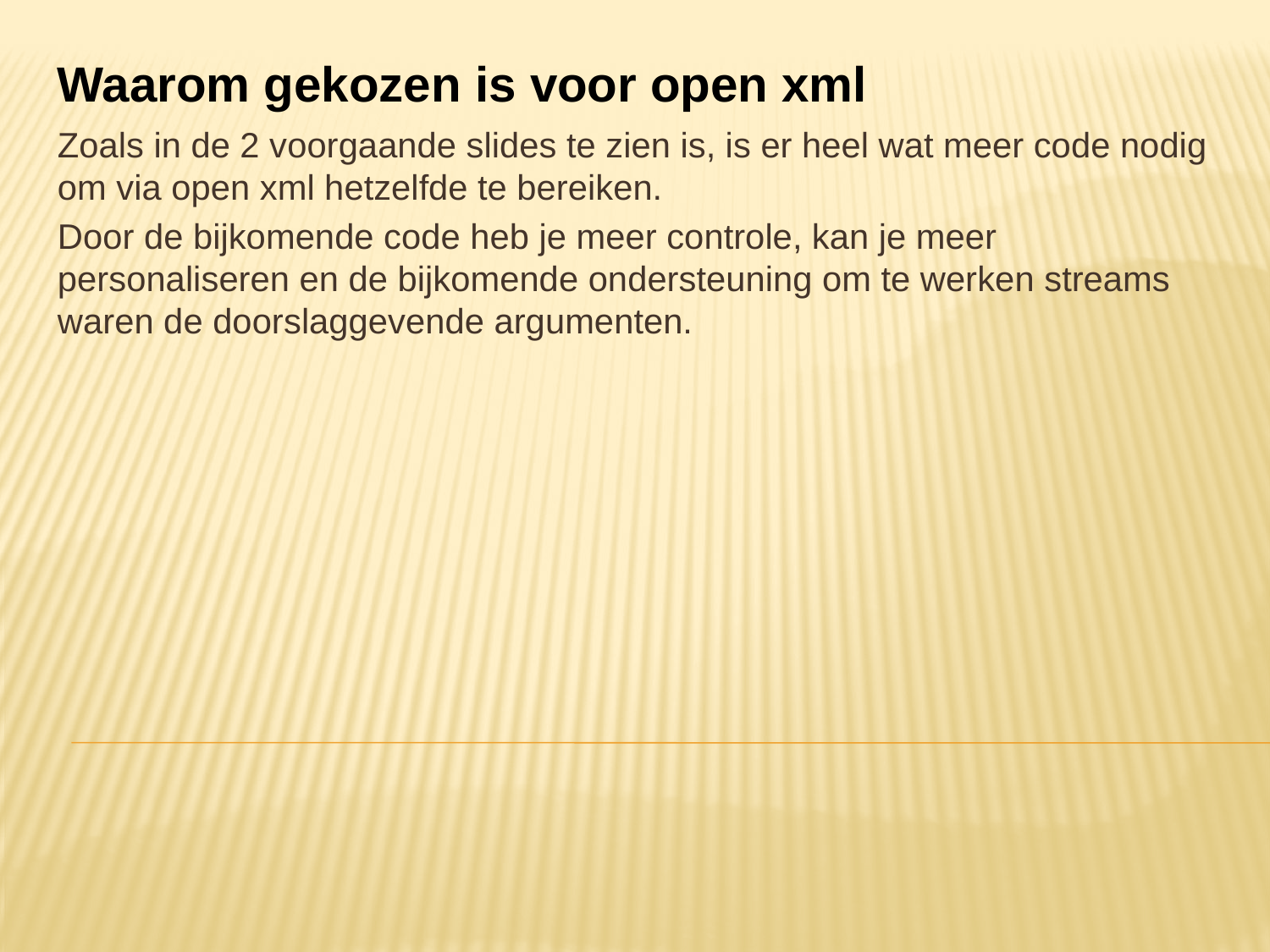

Waarom gekozen is voor open xml
Zoals in de 2 voorgaande slides te zien is, is er heel wat meer code nodig om via open xml hetzelfde te bereiken.
Door de bijkomende code heb je meer controle, kan je meer personaliseren en de bijkomende ondersteuning om te werken streams waren de doorslaggevende argumenten.